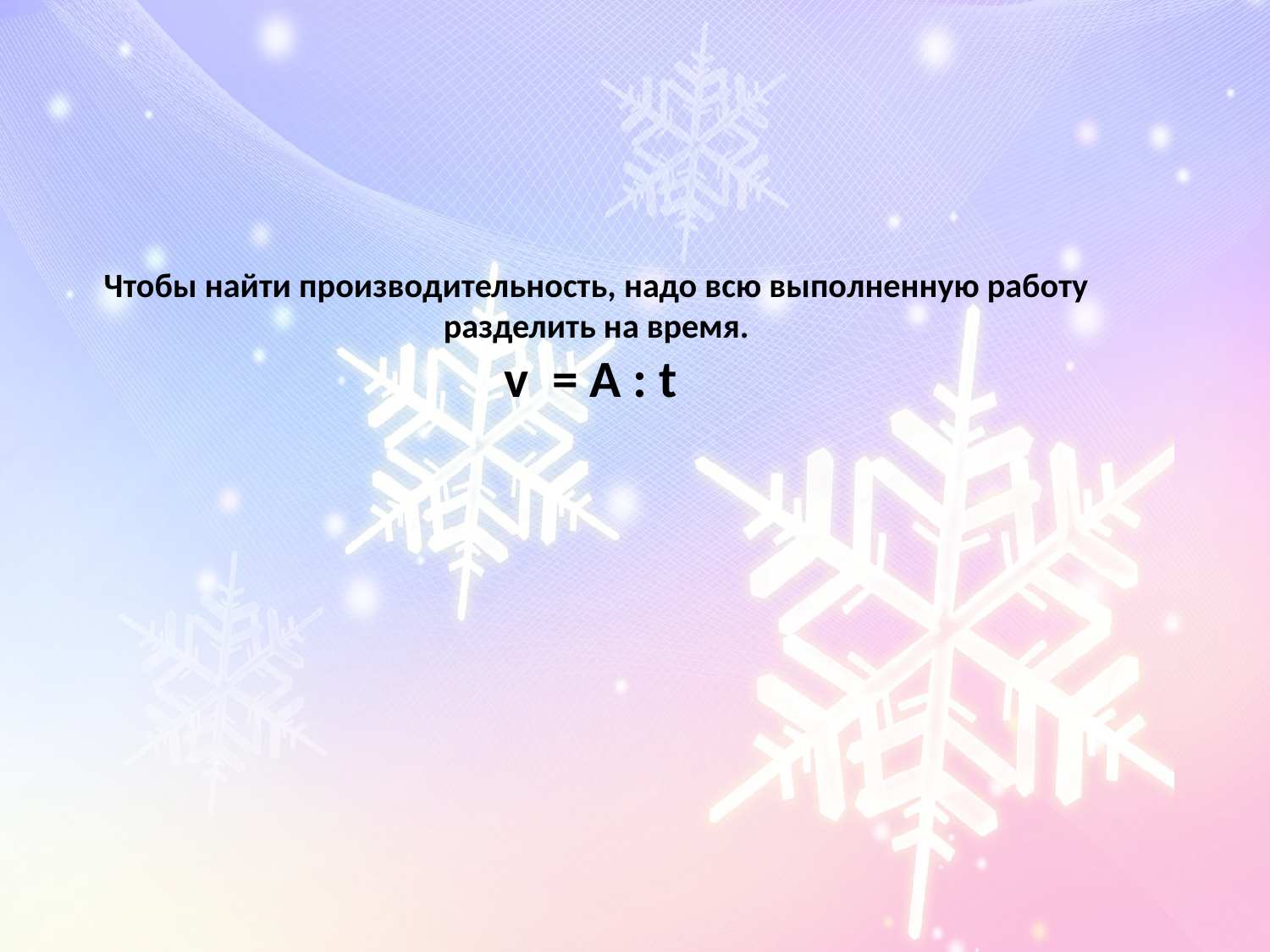

# Чтобы найти производительность, надо всю выполненную работу разделить на время. v  = А : t